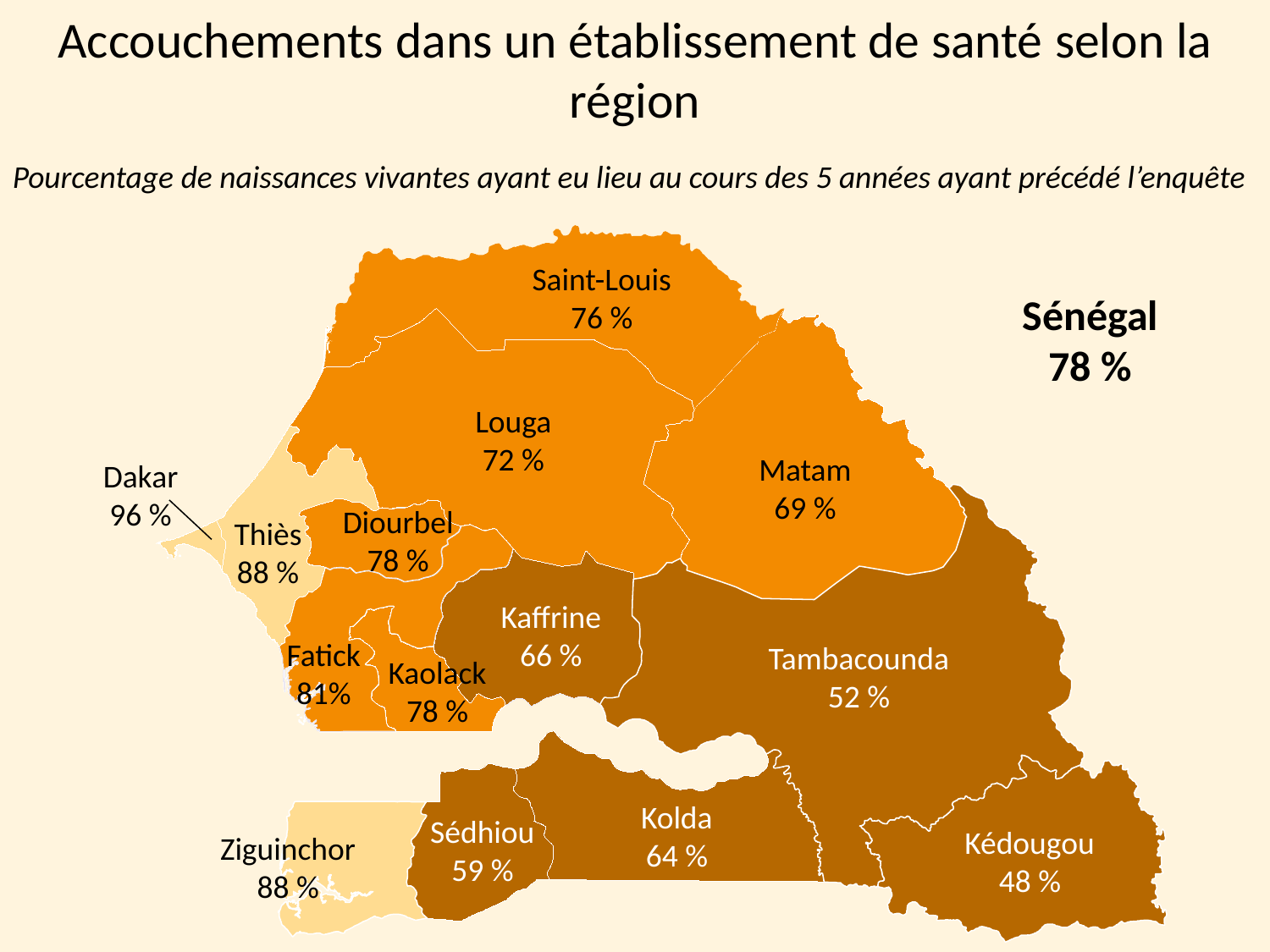

Accouchements dans un établissement de santé selon la région
Pourcentage de naissances vivantes ayant eu lieu au cours des 5 années ayant précédé l’enquête

Saint-Louis
76 %
Sénégal
78 %
Louga
72 %
Matam
69 %
Dakar
96 %
Diourbel
78 %
Thiès
88 %
Kaffrine
66 %
Fatick
81%
Tambacounda
52 %
Kaolack
78 %
Kolda
64 %
Sédhiou
59 %
Kédougou
48 %
Ziguinchor
88 %